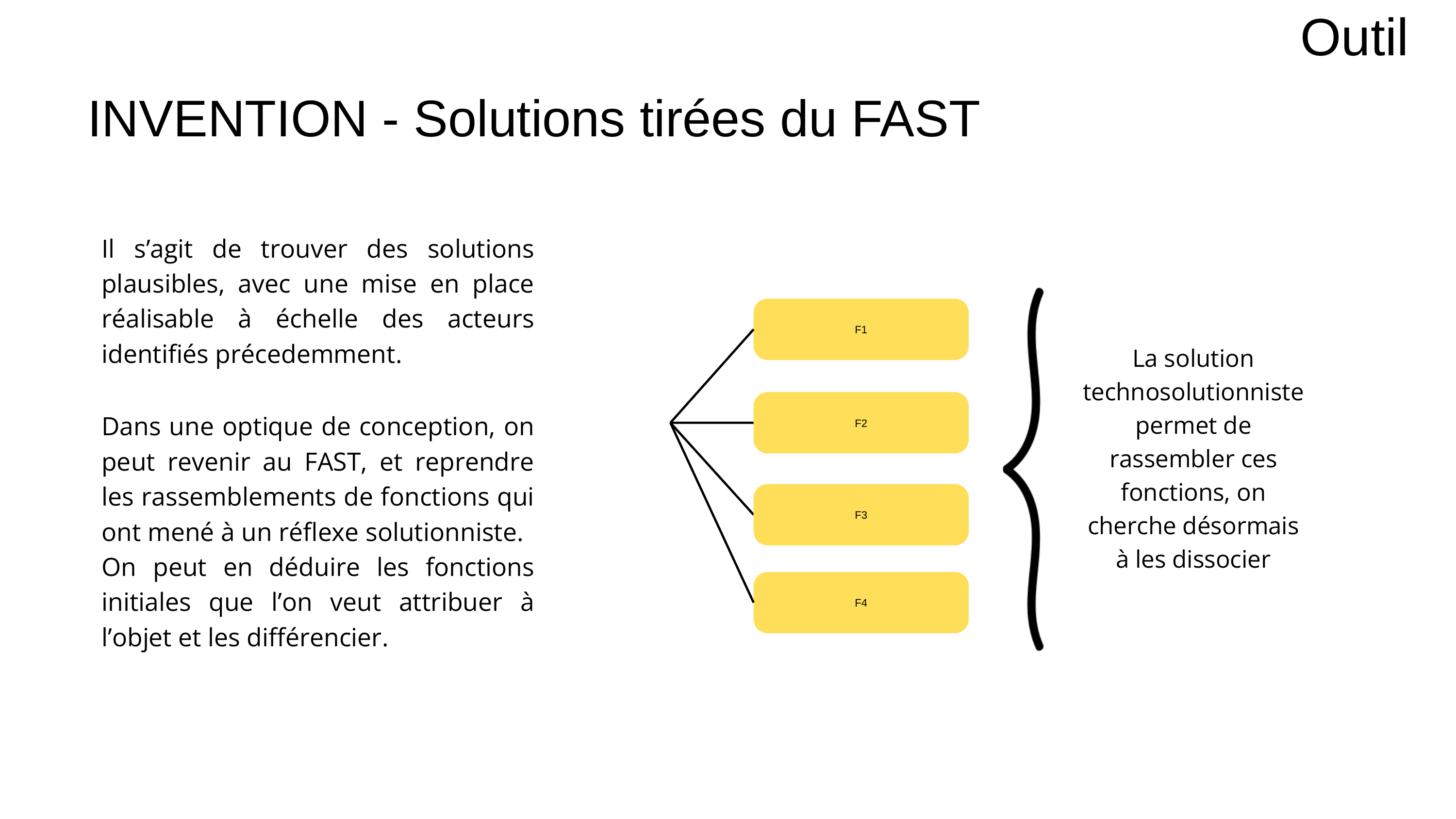

Outil
INVENTION - Solutions tirées du FAST
Il s’agit de trouver des solutions plausibles, avec une mise en place réalisable à échelle des acteurs identifiés précedemment.

F1

La solution technosolutionniste permet de rassembler ces fonctions, on cherche désormais à les dissocier

F2
Dans une optique de conception, on peut revenir au FAST, et reprendre les rassemblements de fonctions qui ont mené à un réflexe solutionniste.
On peut en déduire les fonctions initiales que l’on veut attribuer à l’objet et les différencier.

F3

F4